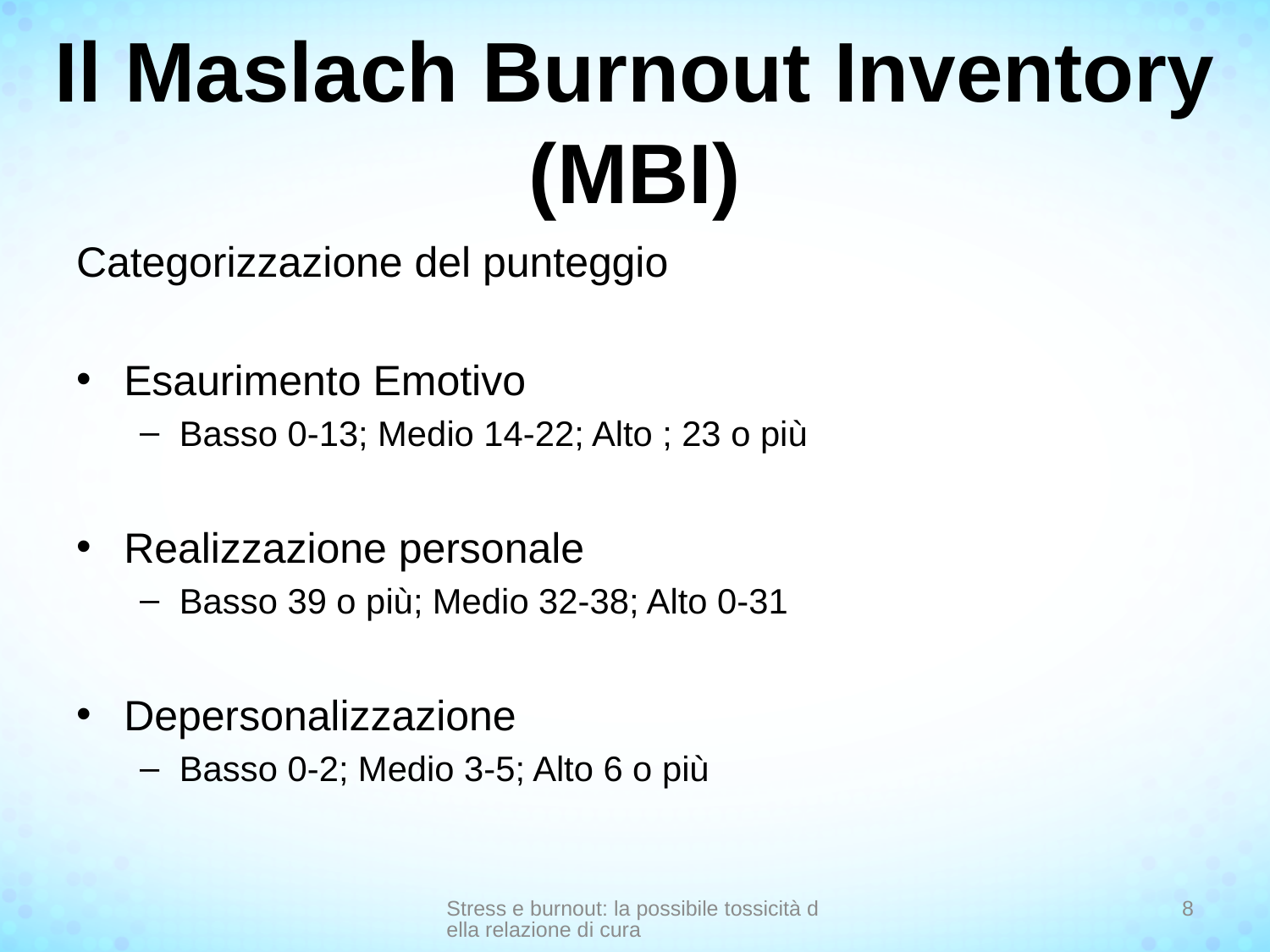

# Il Maslach Burnout Inventory (MBI)
Categorizzazione del punteggio

Esaurimento Emotivo
Basso 0-13; Medio 14-22; Alto ; 23 o più

Realizzazione personale
Basso 39 o più; Medio 32-38; Alto 0-31

Depersonalizzazione
Basso 0-2; Medio 3-5; Alto 6 o più

Stress e burnout: la possibile tossicità della relazione di cura
8